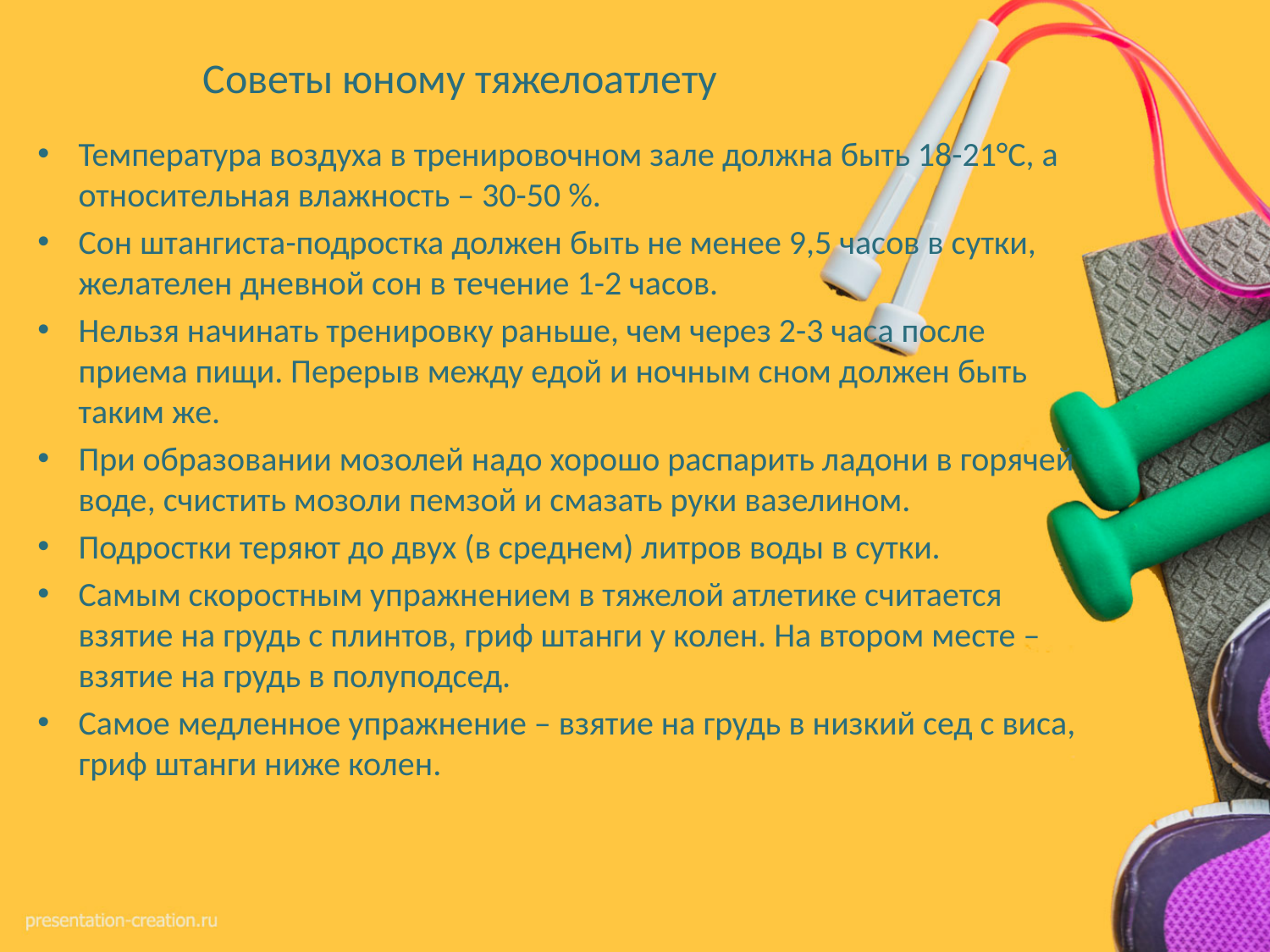

# Советы юному тяжелоатлету
Температура воздуха в тренировочном зале должна быть 18-21°С, а относительная влажность – 30-50 %.
Сон штангиста-подростка должен быть не менее 9,5 часов в сутки, желателен дневной сон в течение 1-2 часов.
Нельзя начинать тренировку раньше, чем через 2-3 часа после приема пищи. Перерыв между едой и ночным сном должен быть таким же.
При образовании мозолей надо хорошо распарить ладони в горячей воде, счистить мозоли пемзой и смазать руки вазелином.
Подростки теряют до двух (в среднем) литров воды в сутки.
Самым скоростным упражнением в тяжелой атлетике считается взятие на грудь с плинтов, гриф штанги у колен. На втором месте – взятие на грудь в полуподсед.
Самое медленное упражнение – взятие на грудь в низкий сед с виса, гриф штанги ниже колен.